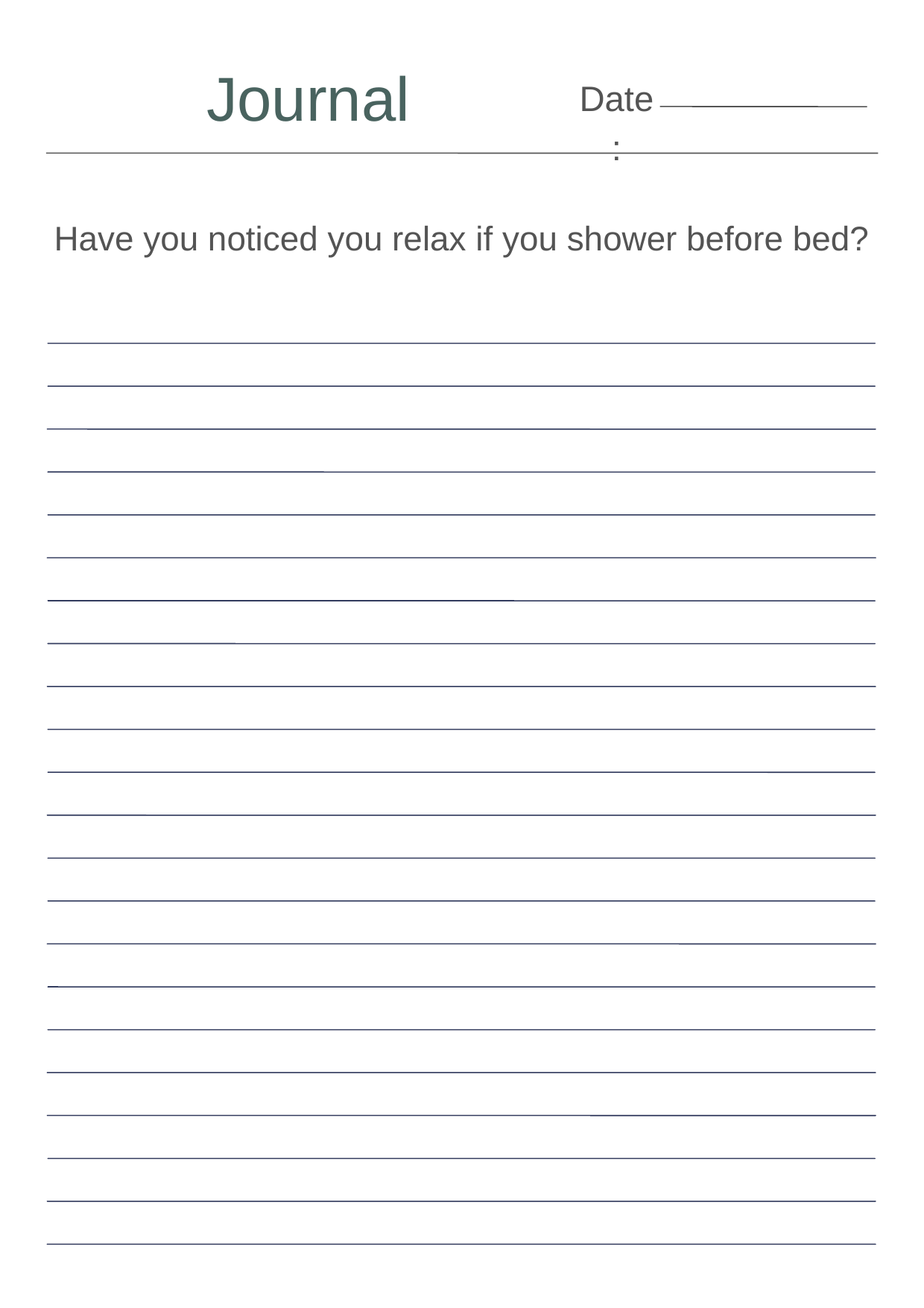

Journal
Date:

Have you noticed you relax if you shower before bed?